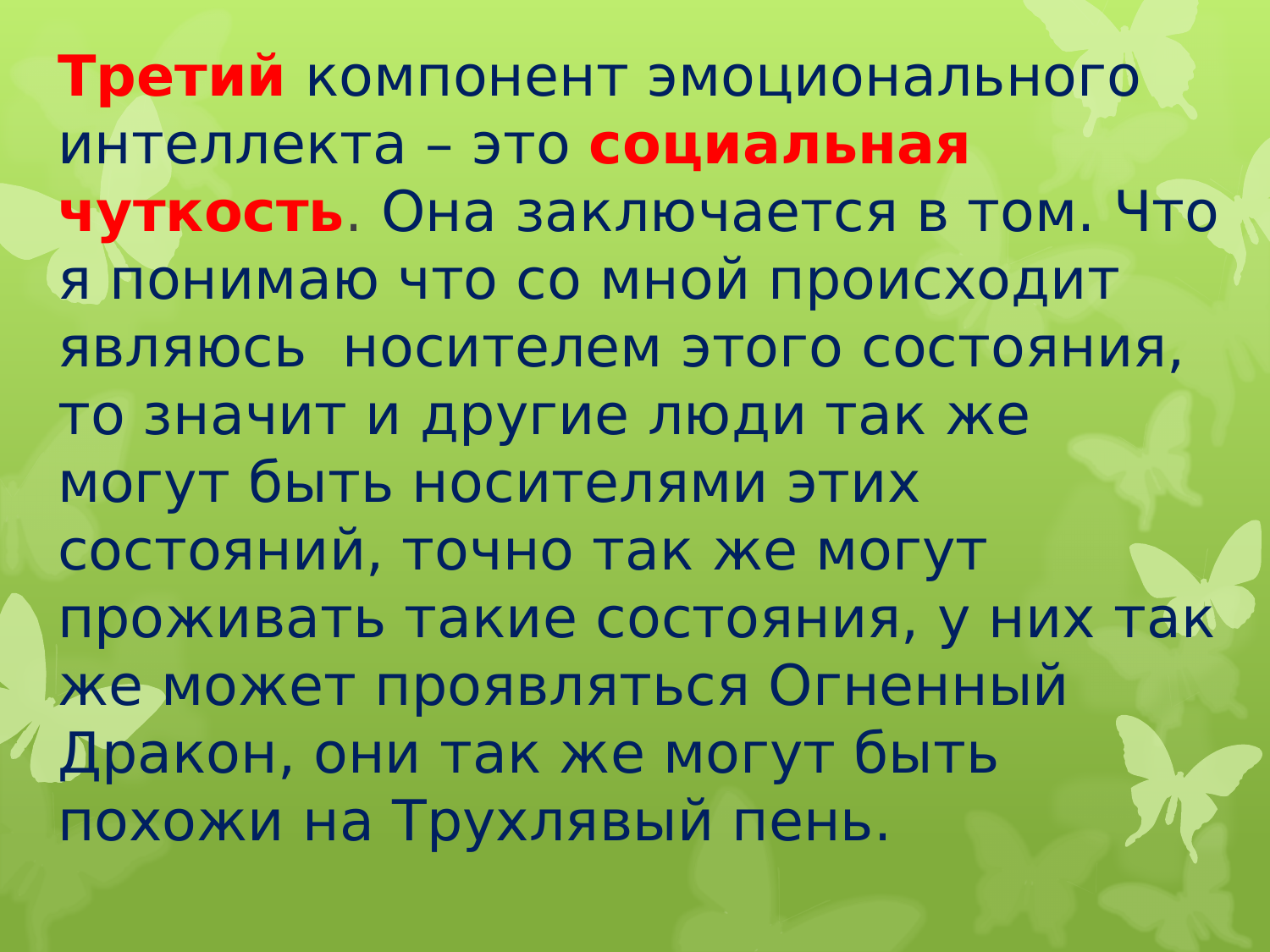

# Третий компонент эмоционального интеллекта – это социальная чуткость. Она заключается в том. Что я понимаю что со мной происходит являюсь  носителем этого состояния, то значит и другие люди так же могут быть носителями этих состояний, точно так же могут проживать такие состояния, у них так же может проявляться Огненный Дракон, они так же могут быть похожи на Трухлявый пень.